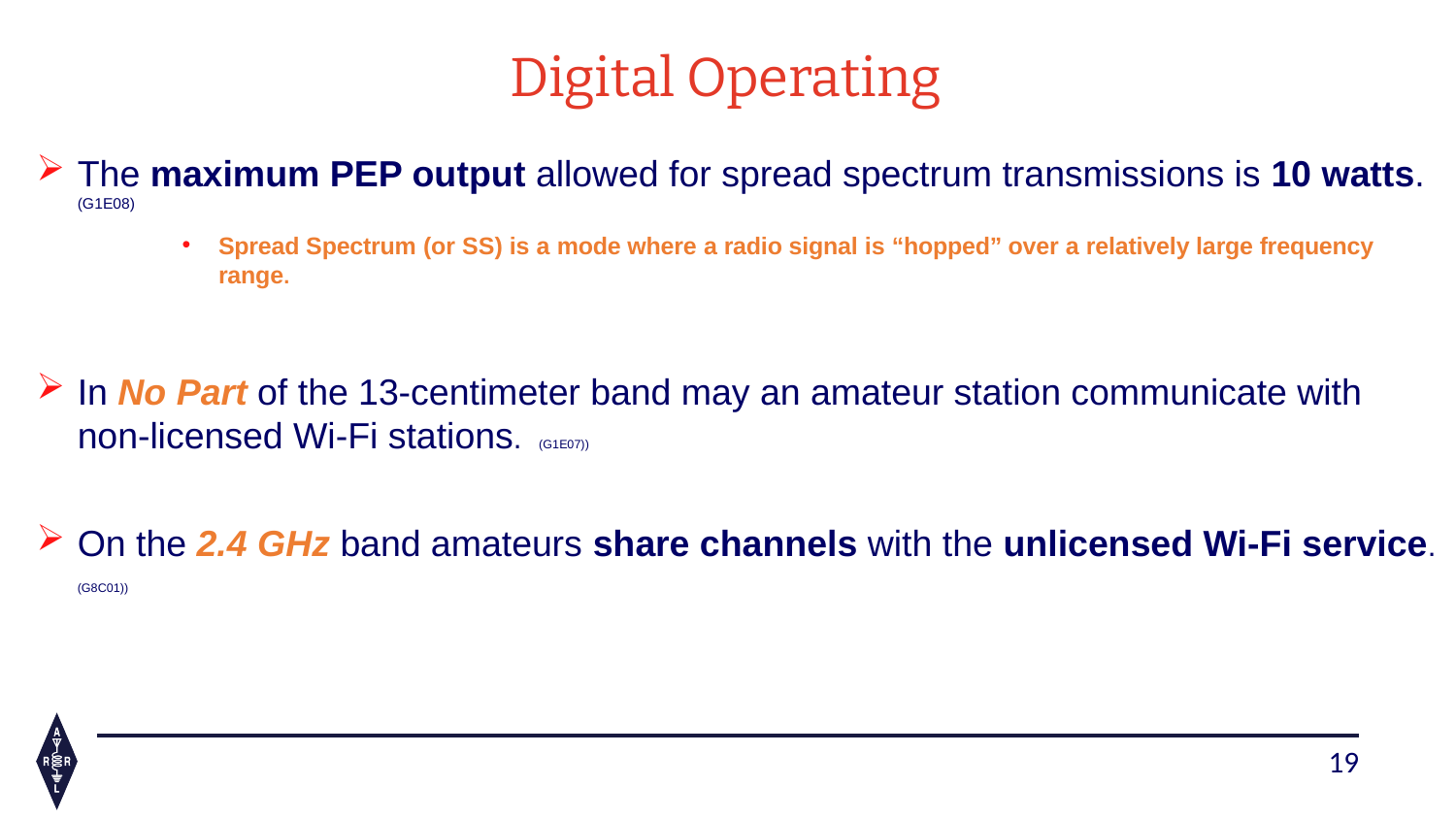

# Digital Operating

The maximum PEP output allowed for spread spectrum transmissions is 10 watts.  (G1E08)

Spread Spectrum (or SS) is a mode where a radio signal is “hopped” over a relatively large frequency range.

In No Part of the 13-centimeter band may an amateur station communicate with non-licensed Wi-Fi stations.  (G1E07))

On the 2.4 GHz band amateurs share channels with the unlicensed Wi-Fi service. (G8C01))

19